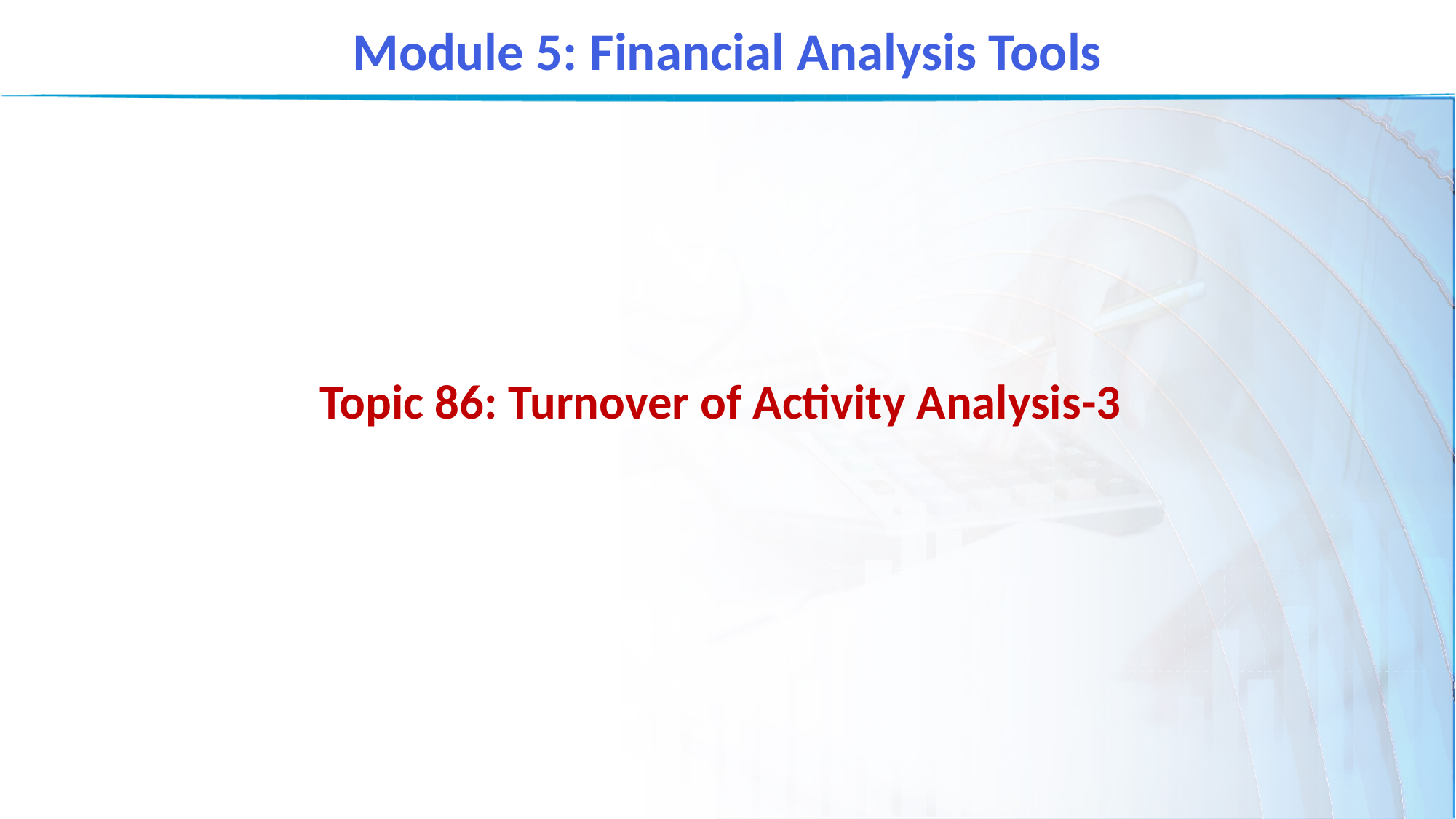

Module 5: Financial Analysis Tools
Topic 86: Turnover of Activity Analysis-3